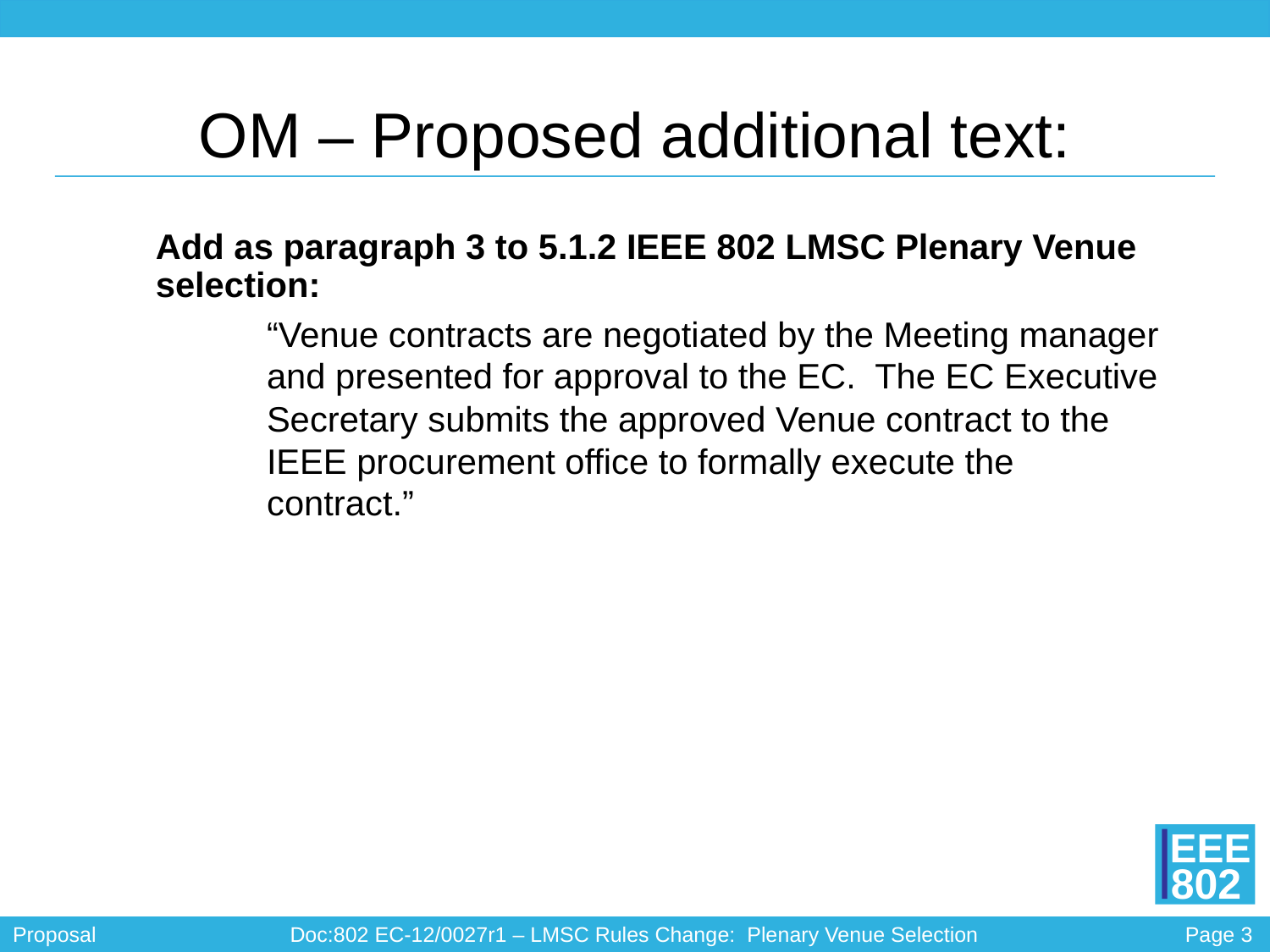

# OM – Proposed additional text:
	Add as paragraph 3 to 5.1.2 IEEE 802 LMSC Plenary Venue selection:
“Venue contracts are negotiated by the Meeting manager and presented for approval to the EC.  The EC Executive Secretary submits the approved Venue contract to the IEEE procurement office to formally execute the contract.”